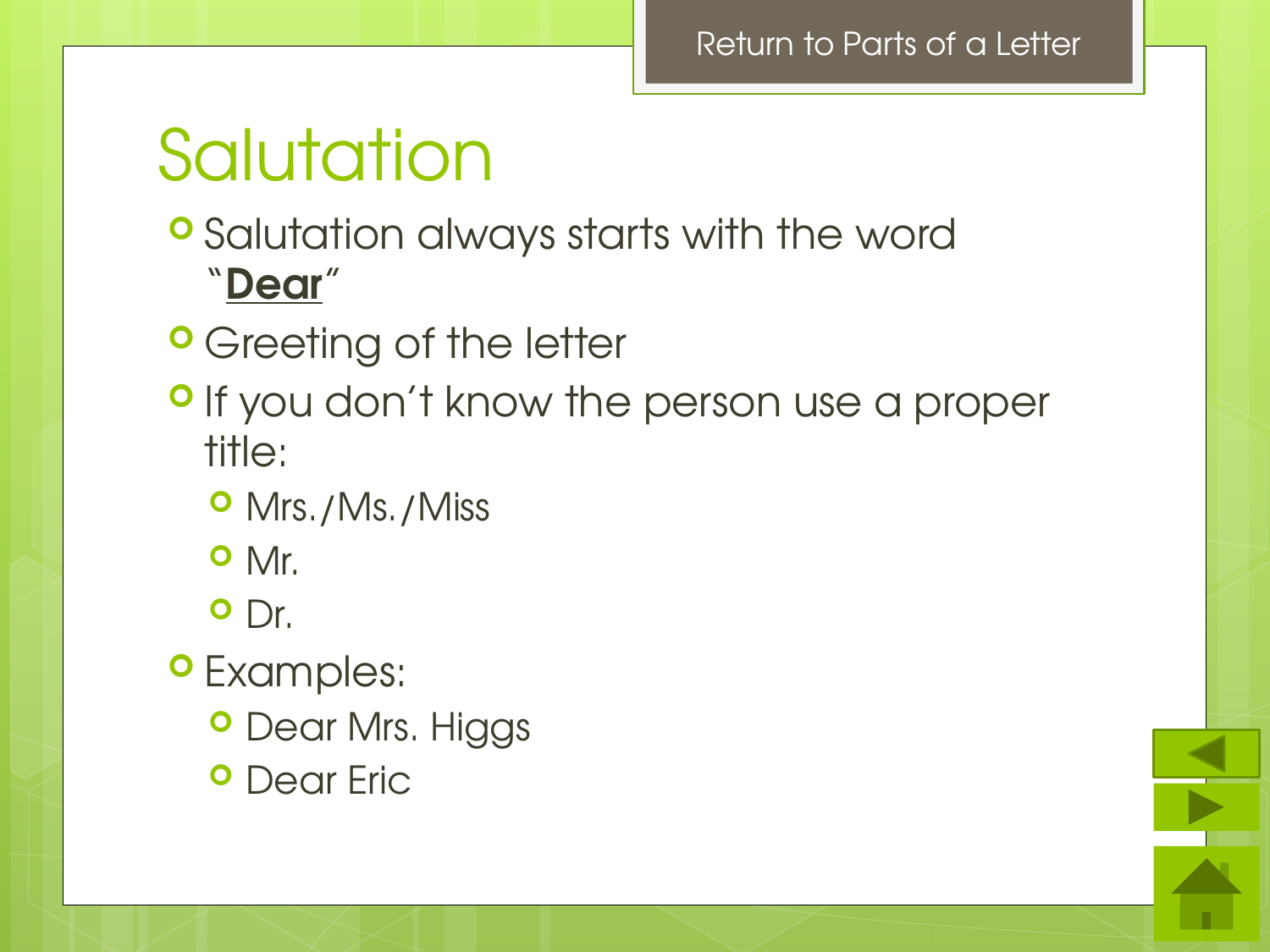

Return to Parts of a Letter
# Salutation
Salutation always starts with the word “Dear”
Greeting of the letter
If you don’t know the person use a proper title:
Mrs./Ms./Miss
Mr.
Dr.
Examples:
Dear Mrs. Higgs
Dear Eric